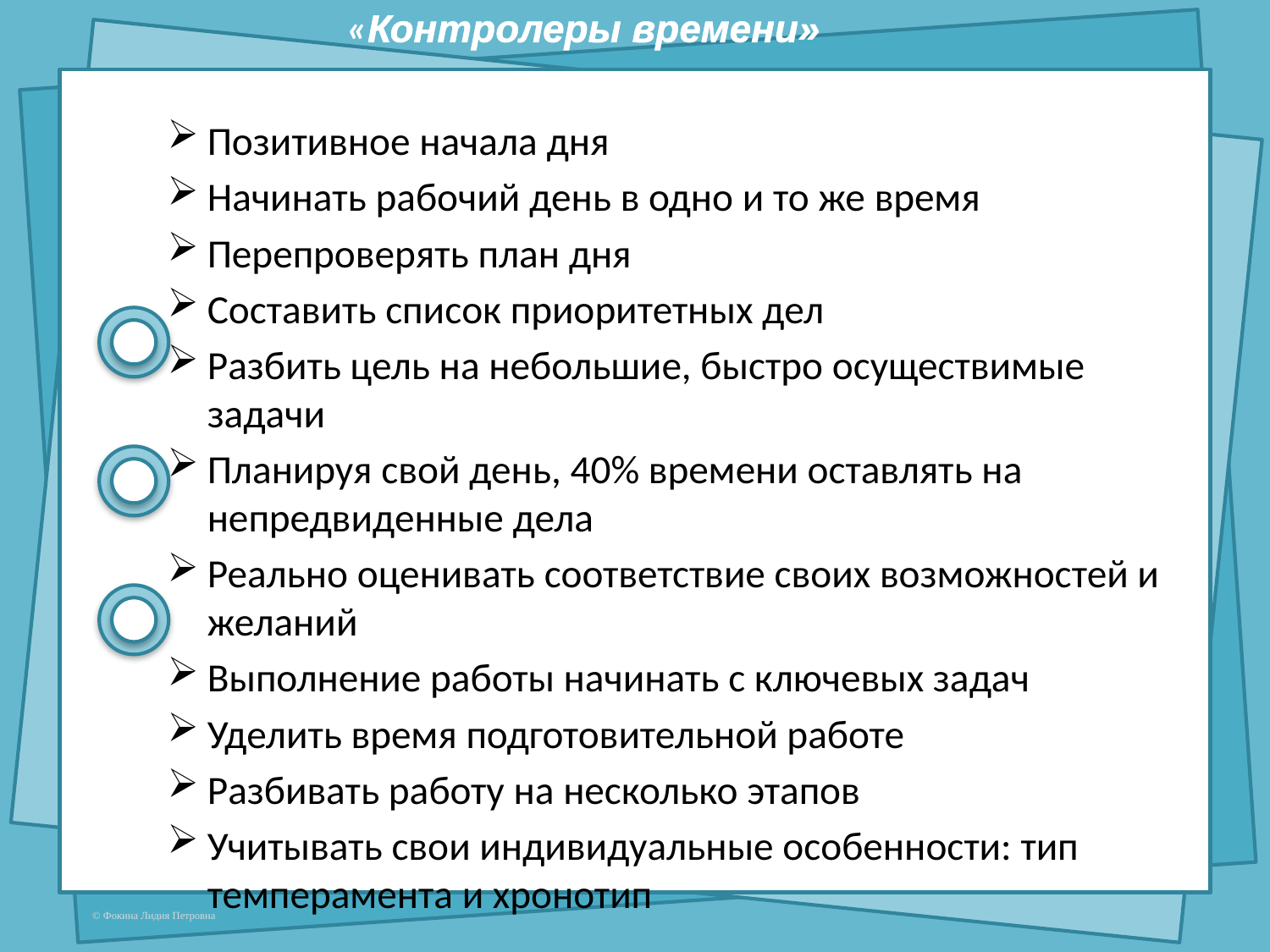

# «Контролеры времени»
Позитивное начала дня
Начинать рабочий день в одно и то же время
Перепроверять план дня
Составить список приоритетных дел
Разбить цель на небольшие, быстро осуществимые задачи
Планируя свой день, 40% времени оставлять на непредвиденные дела
Реально оценивать соответствие своих возможностей и желаний
Выполнение работы начинать с ключевых задач
Уделить время подготовительной работе
Разбивать работу на несколько этапов
Учитывать свои индивидуальные особенности: тип темперамента и хронотип